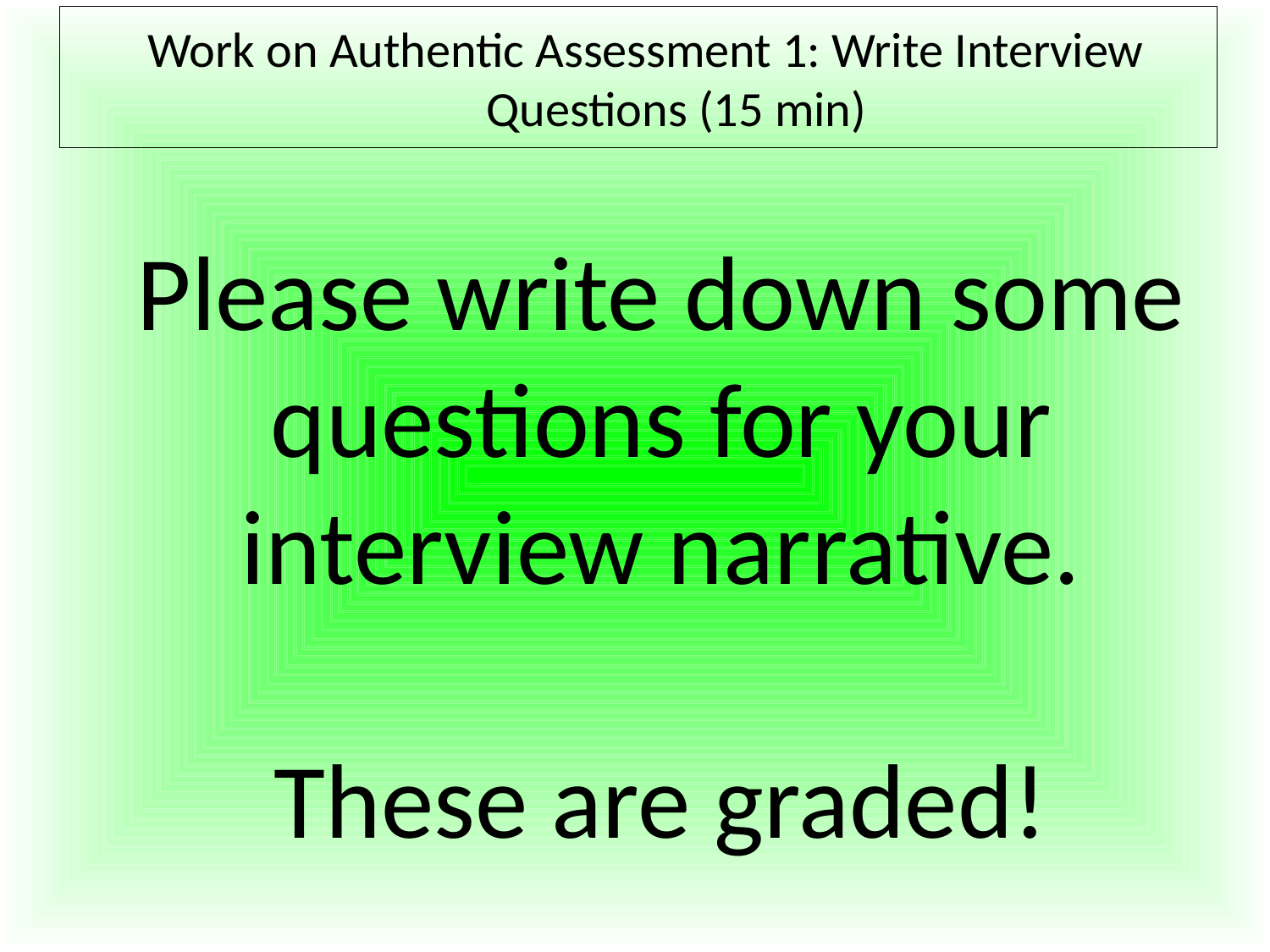

# Work on Authentic Assessment 1: Write Interview Questions (15 min)
Please write down some questions for your interview narrative.

These are graded!